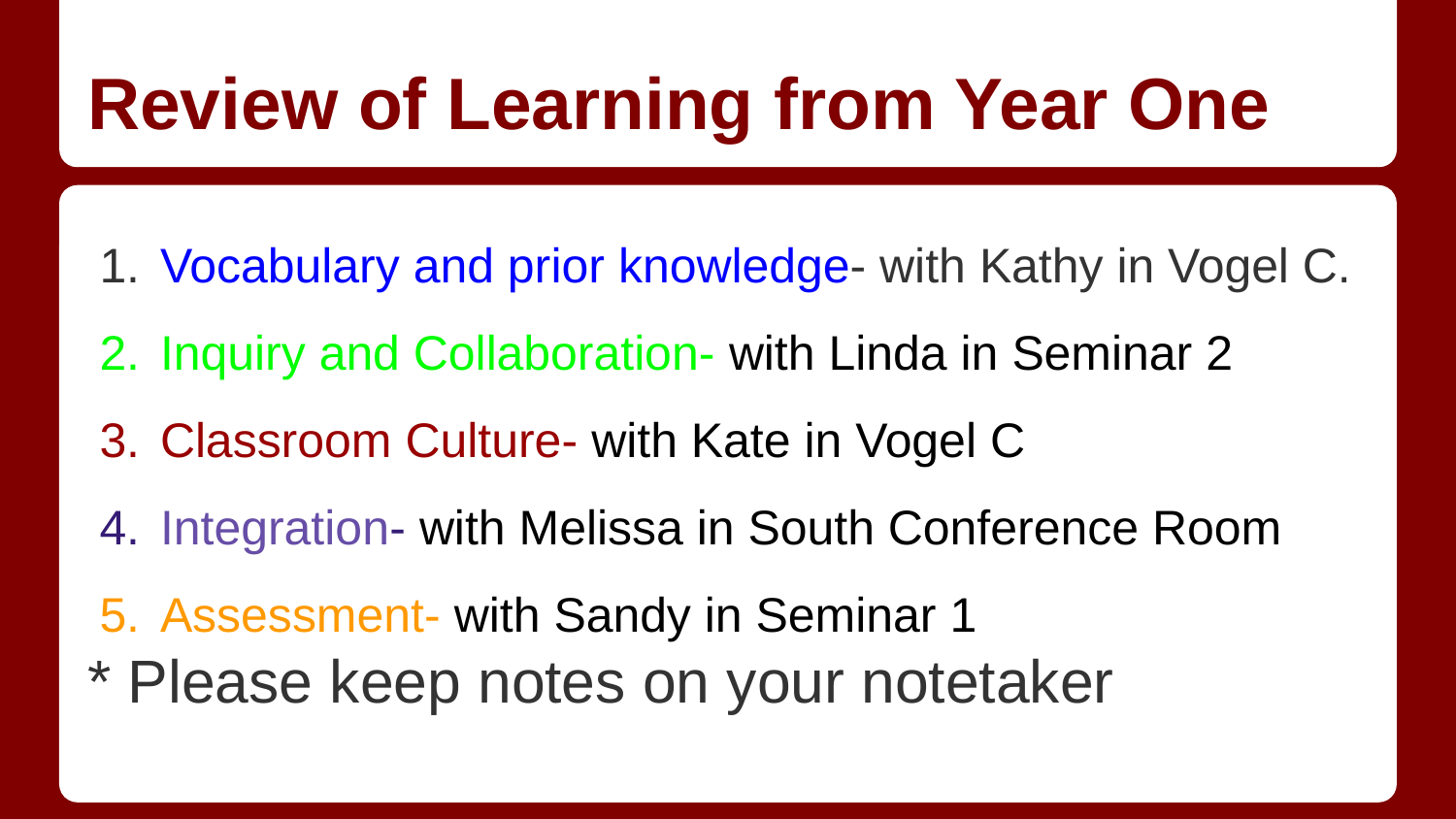

# Review of Learning from Year One
Vocabulary and prior knowledge- with Kathy in Vogel C.
Inquiry and Collaboration- with Linda in Seminar 2
Classroom Culture- with Kate in Vogel C
Integration- with Melissa in South Conference Room
Assessment- with Sandy in Seminar 1
* Please keep notes on your notetaker